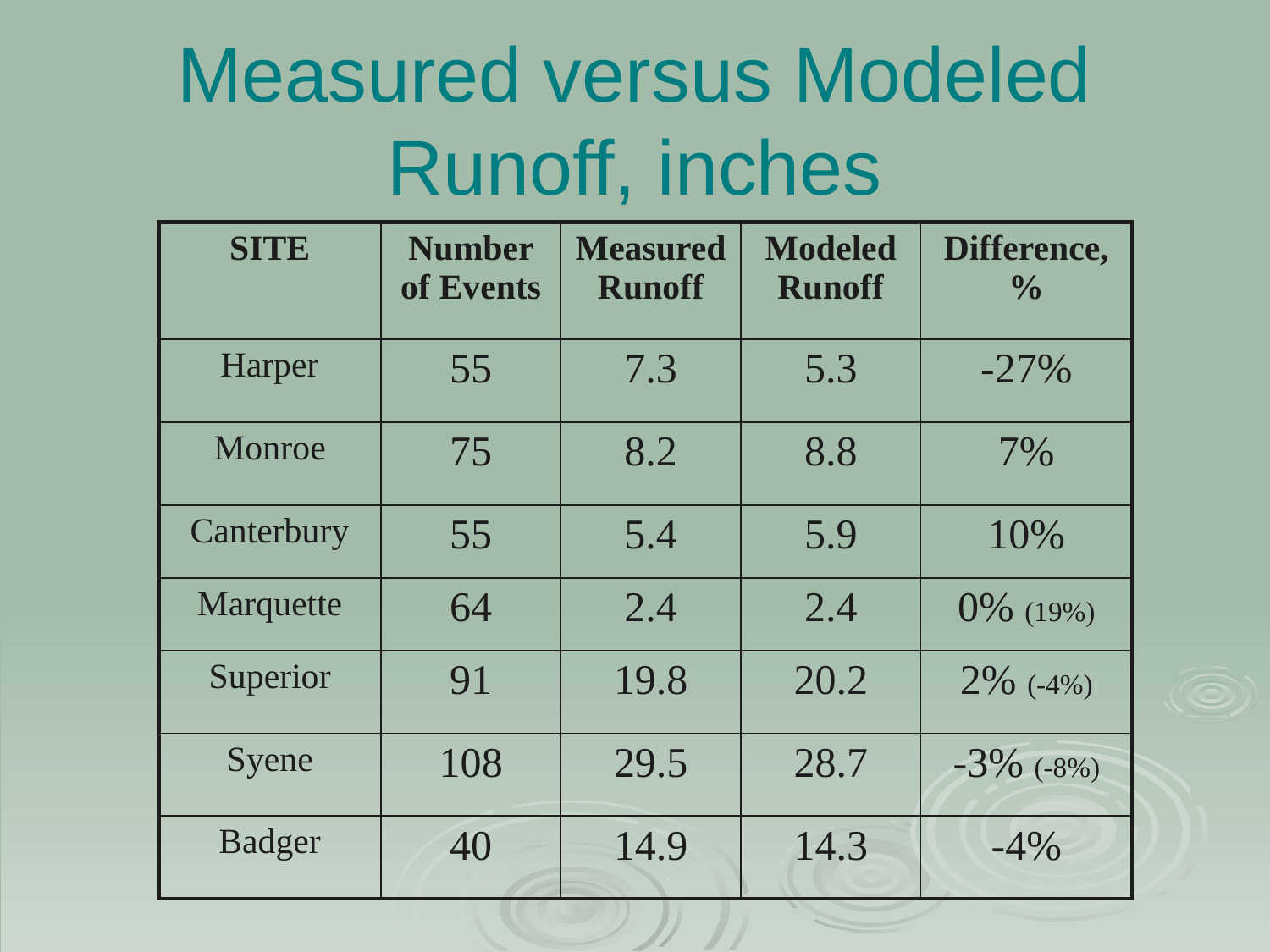

# Measured versus Modeled Runoff, inches
| SITE | Number of Events | Measured Runoff | Modeled Runoff | Difference, % |
| --- | --- | --- | --- | --- |
| Harper | 55 | 7.3 | 5.3 | -27% |
| Monroe | 75 | 8.2 | 8.8 | 7% |
| Canterbury | 55 | 5.4 | 5.9 | 10% |
| Marquette | 64 | 2.4 | 2.4 | 0% (19%) |
| Superior | 91 | 19.8 | 20.2 | 2% (-4%) |
| Syene | 108 | 29.5 | 28.7 | -3% (-8%) |
| Badger | 40 | 14.9 | 14.3 | -4% |